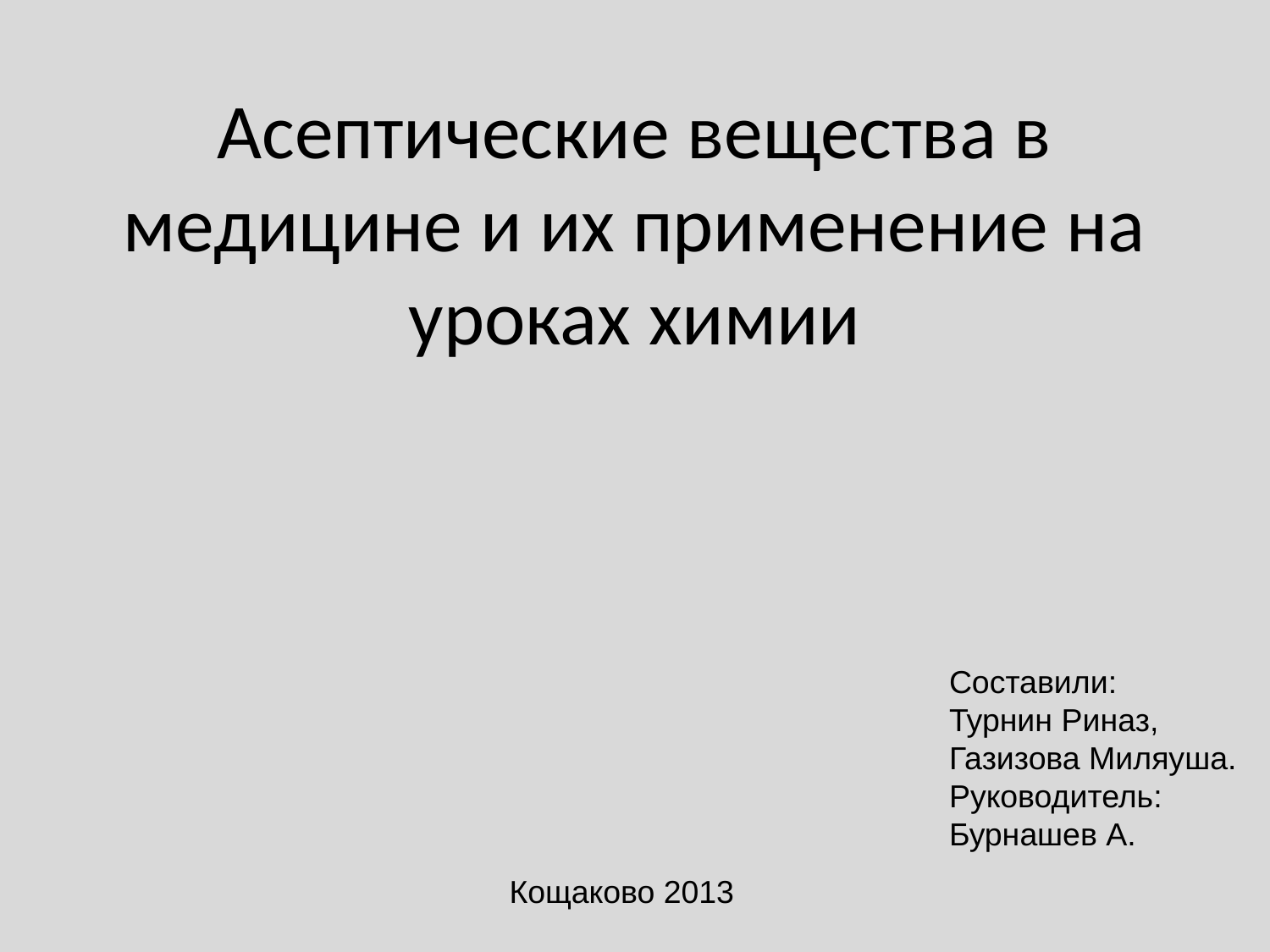

# Асептические вещества в медицине и их применение на уроках химии
Составили:
Турнин Риназ,
Газизова Миляуша.
Руководитель:
Бурнашев А.

Кощаково 2013